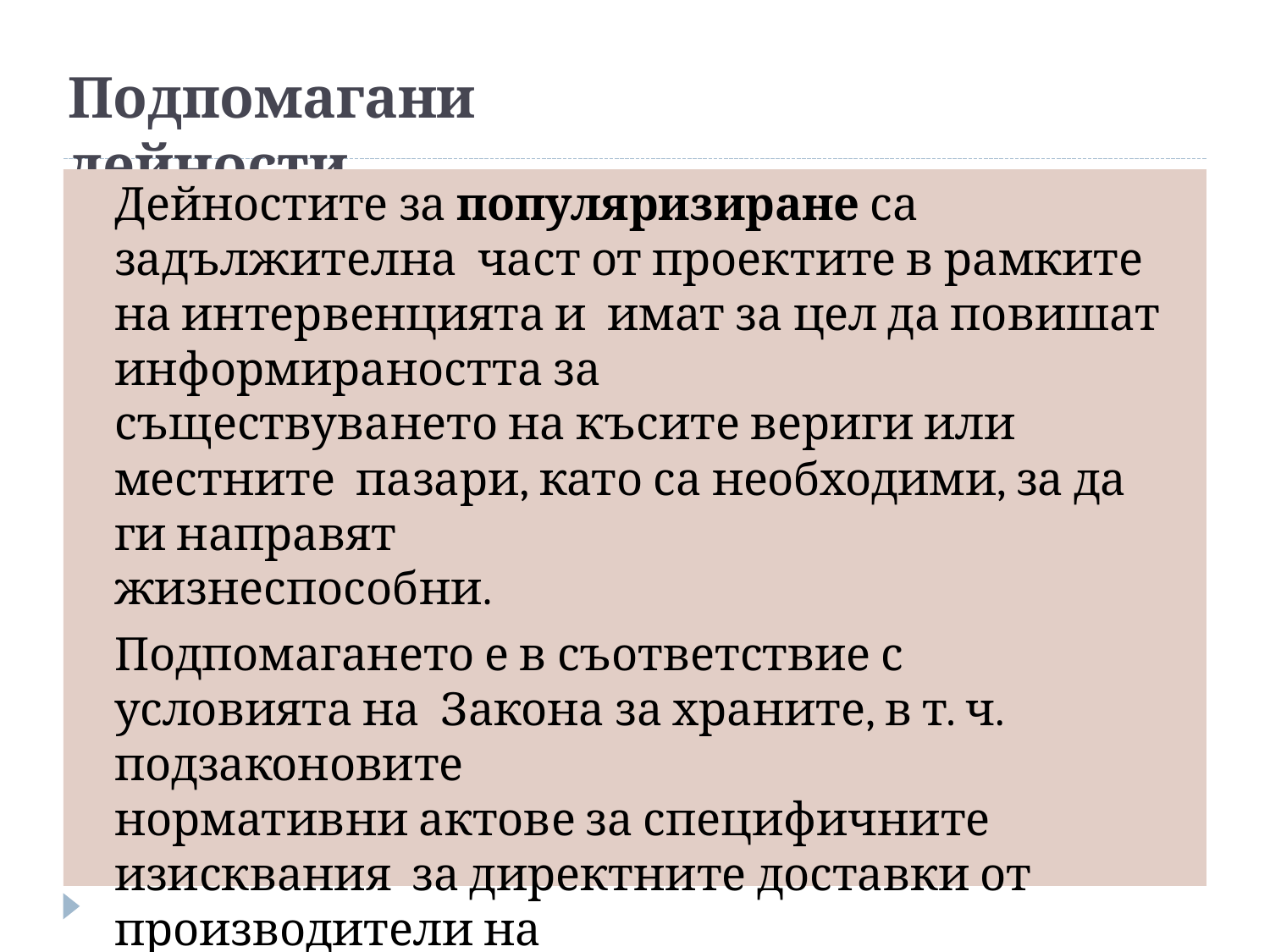

# Подпомагани дейности

Дейностите за популяризиране са задължителна  част от проектите в рамките на интервенцията и  имат за цел да повишат информираността за
съществуването на късите вериги или местните  пазари, като са необходими, за да ги направят
жизнеспособни.
Подпомагането е в съответствие с условията на  Закона за храните, в т. ч. подзаконовите
нормативни актове за специфичните изисквания  за директните доставки от производители на
продукти от растителен и животински произход.